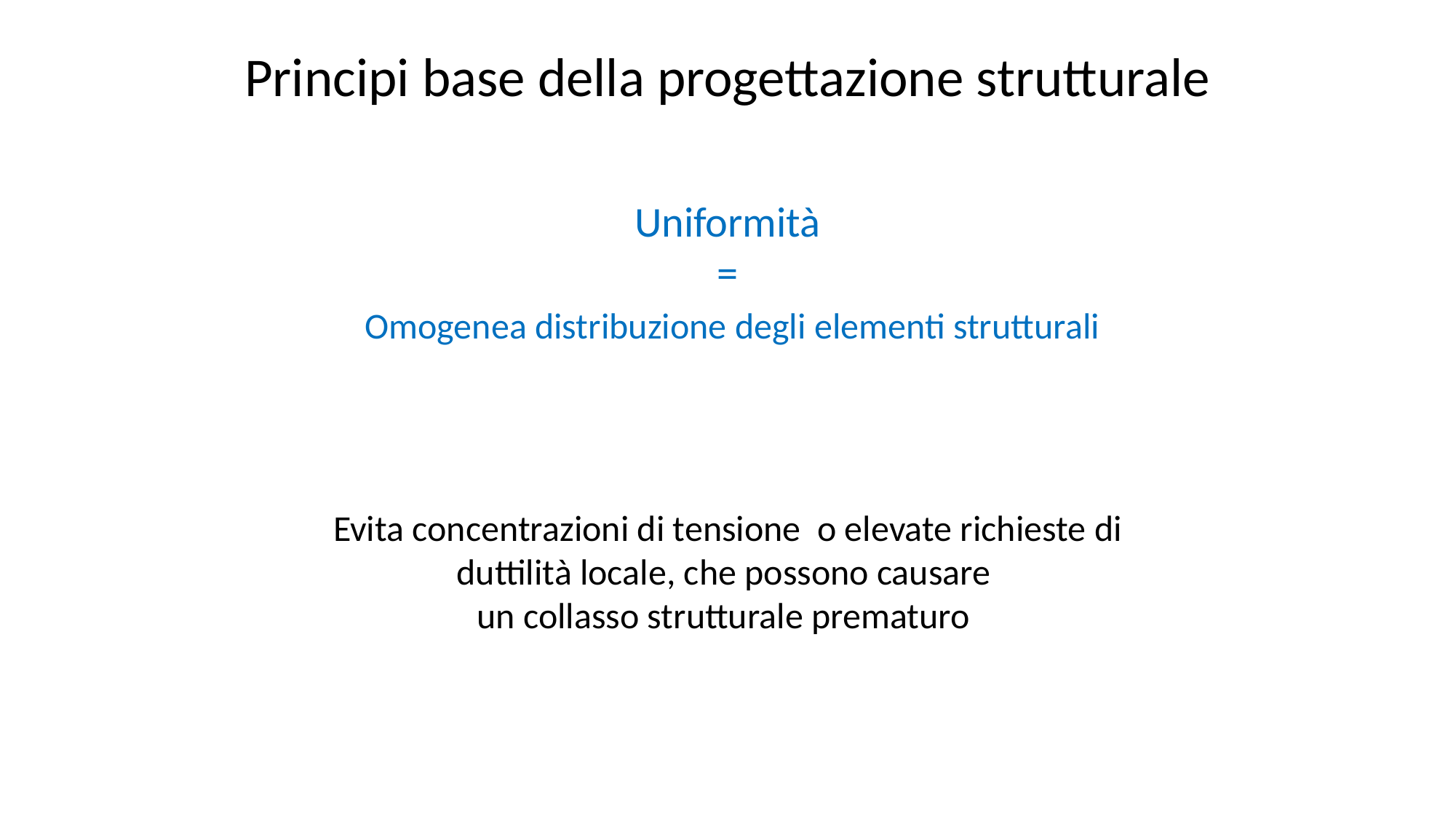

# Principi base della progettazione strutturale
Uniformità
=
 Omogenea distribuzione degli elementi strutturali
Evita concentrazioni di tensione  o elevate richieste di duttilità locale, che possono causare
un collasso strutturale prematuro